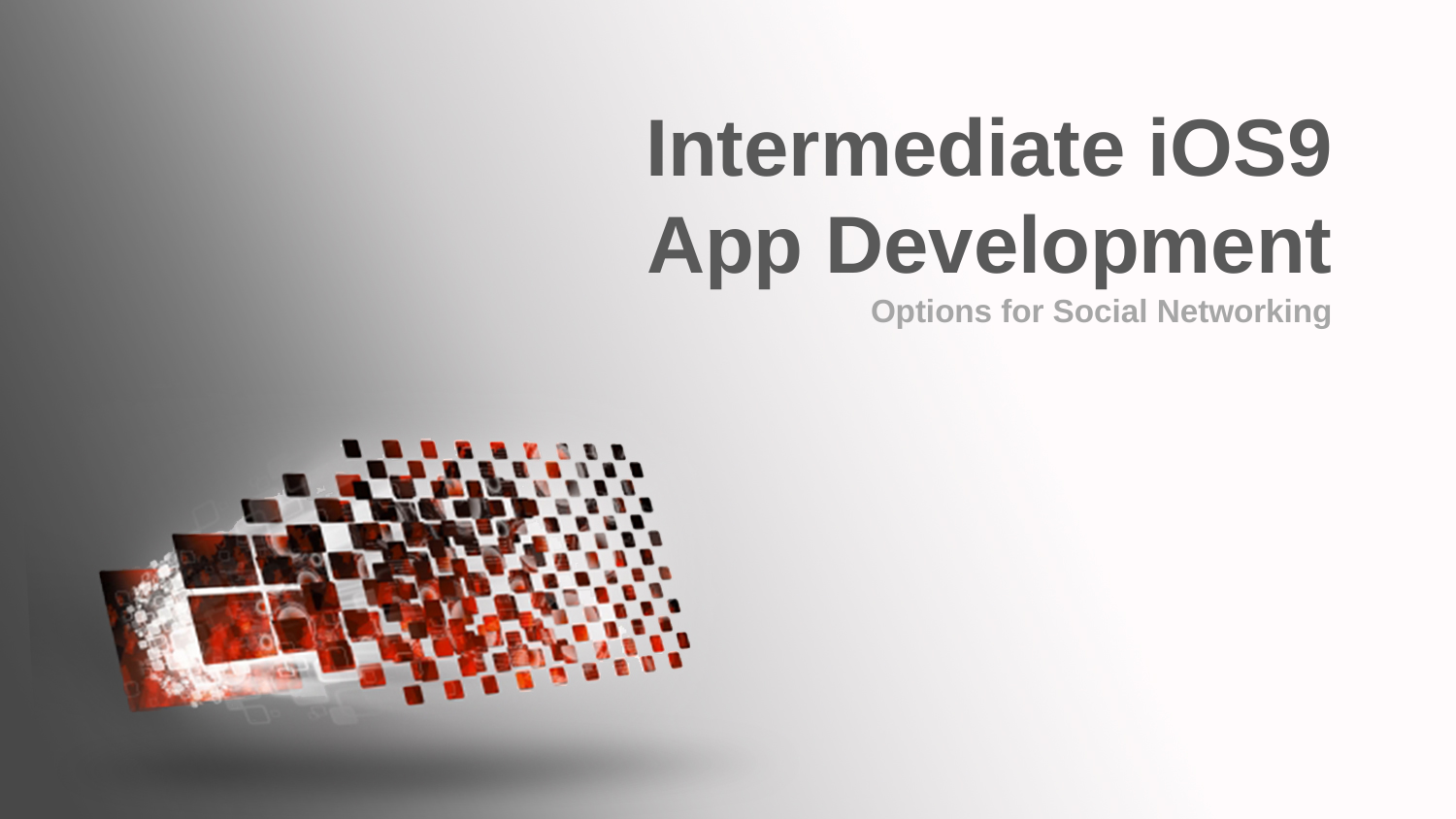

Intermediate iOS9 App Development
Options for Social Networking